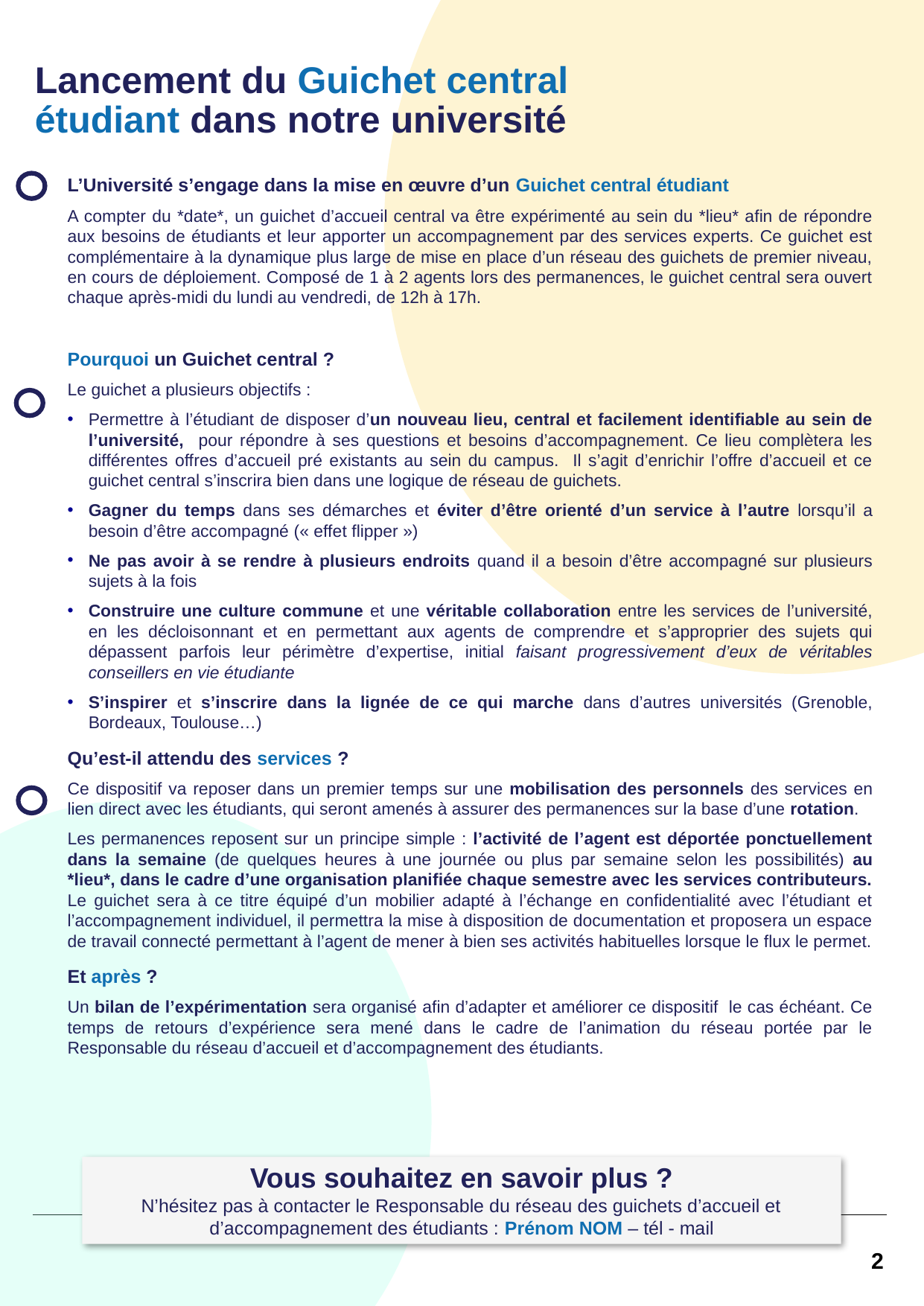

# Lancement du Guichet central étudiant dans notre université
L’Université s’engage dans la mise en œuvre d’un Guichet central étudiant
A compter du *date*, un guichet d’accueil central va être expérimenté au sein du *lieu* afin de répondre aux besoins de étudiants et leur apporter un accompagnement par des services experts. Ce guichet est complémentaire à la dynamique plus large de mise en place d’un réseau des guichets de premier niveau, en cours de déploiement. Composé de 1 à 2 agents lors des permanences, le guichet central sera ouvert chaque après-midi du lundi au vendredi, de 12h à 17h.

Pourquoi un Guichet central ?
Le guichet a plusieurs objectifs :
Permettre à l’étudiant de disposer d’un nouveau lieu, central et facilement identifiable au sein de l’université,  pour répondre à ses questions et besoins d’accompagnement. Ce lieu complètera les différentes offres d’accueil pré existants au sein du campus.  Il s’agit d’enrichir l’offre d’accueil et ce guichet central s’inscrira bien dans une logique de réseau de guichets.
Gagner du temps dans ses démarches et éviter d’être orienté d’un service à l’autre lorsqu’il a besoin d’être accompagné (« effet flipper »)
Ne pas avoir à se rendre à plusieurs endroits quand il a besoin d’être accompagné sur plusieurs sujets à la fois
Construire une culture commune et une véritable collaboration entre les services de l’université, en les décloisonnant et en permettant aux agents de comprendre et s’approprier des sujets qui dépassent parfois leur périmètre d’expertise, initial faisant progressivement d’eux de véritables conseillers en vie étudiante
S’inspirer et s’inscrire dans la lignée de ce qui marche dans d’autres universités (Grenoble, Bordeaux, Toulouse…)
Qu’est-il attendu des services ?
Ce dispositif va reposer dans un premier temps sur une mobilisation des personnels des services en lien direct avec les étudiants, qui seront amenés à assurer des permanences sur la base d’une rotation.
Les permanences reposent sur un principe simple : l’activité de l’agent est déportée ponctuellement dans la semaine (de quelques heures à une journée ou plus par semaine selon les possibilités) au *lieu*, dans le cadre d’une organisation planifiée chaque semestre avec les services contributeurs. Le guichet sera à ce titre équipé d’un mobilier adapté à l’échange en confidentialité avec l’étudiant et l’accompagnement individuel, il permettra la mise à disposition de documentation et proposera un espace de travail connecté permettant à l’agent de mener à bien ses activités habituelles lorsque le flux le permet.
Et après ?
Un bilan de l’expérimentation sera organisé afin d’adapter et améliorer ce dispositif  le cas échéant. Ce temps de retours d’expérience sera mené dans le cadre de l’animation du réseau portée par le Responsable du réseau d’accueil et d’accompagnement des étudiants.

Vous souhaitez en savoir plus ?

N’hésitez pas à contacter le Responsable du réseau des guichets d’accueil et d’accompagnement des étudiants : Prénom NOM – tél - mail
2